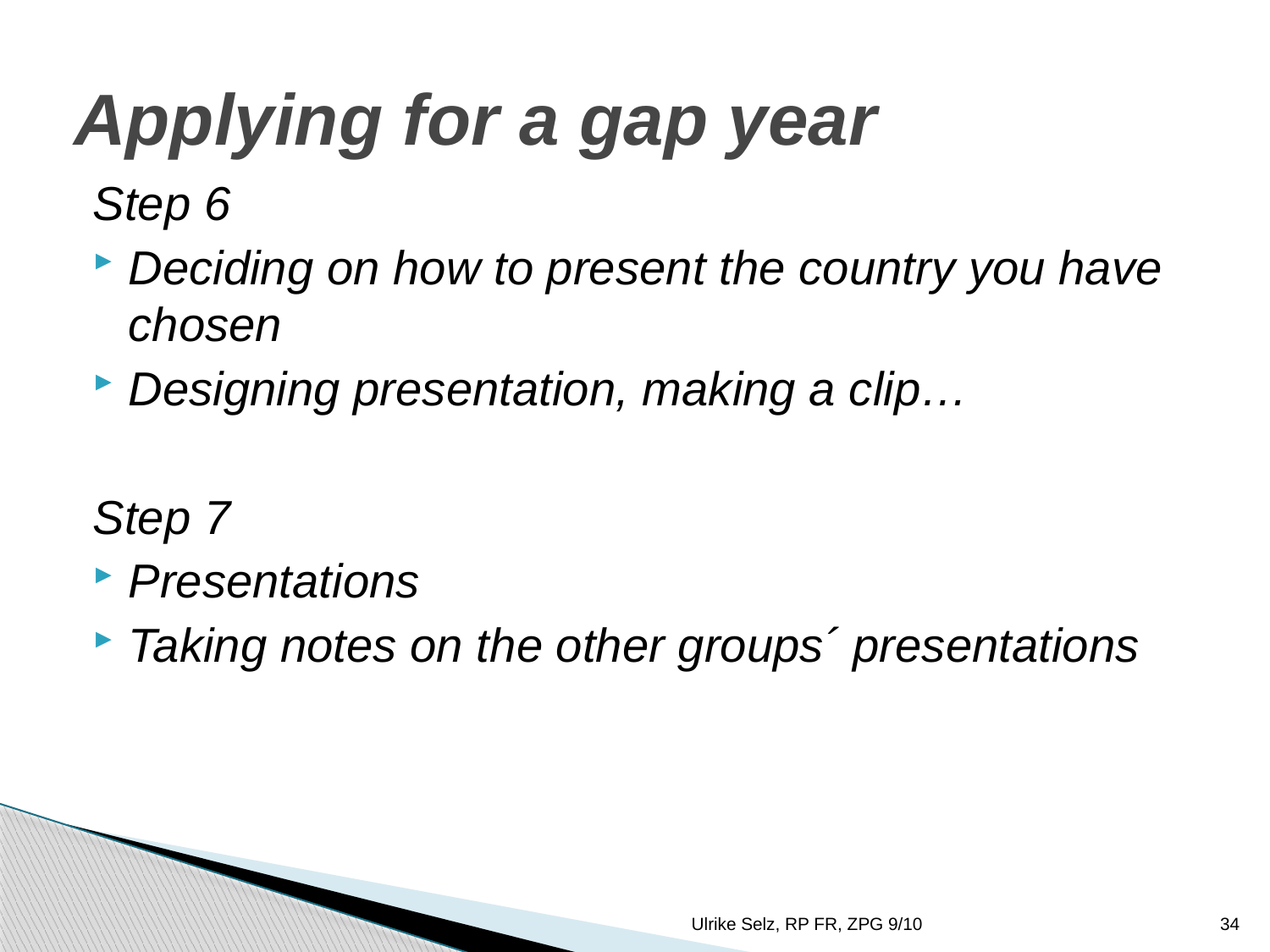

Applying for a gap year
Step 6
Deciding on how to present the country you have chosen
Designing presentation, making a clip…

Step 7
Presentations
Taking notes on the other groups´ presentations

Ulrike Selz, RP FR, ZPG 9/10
34